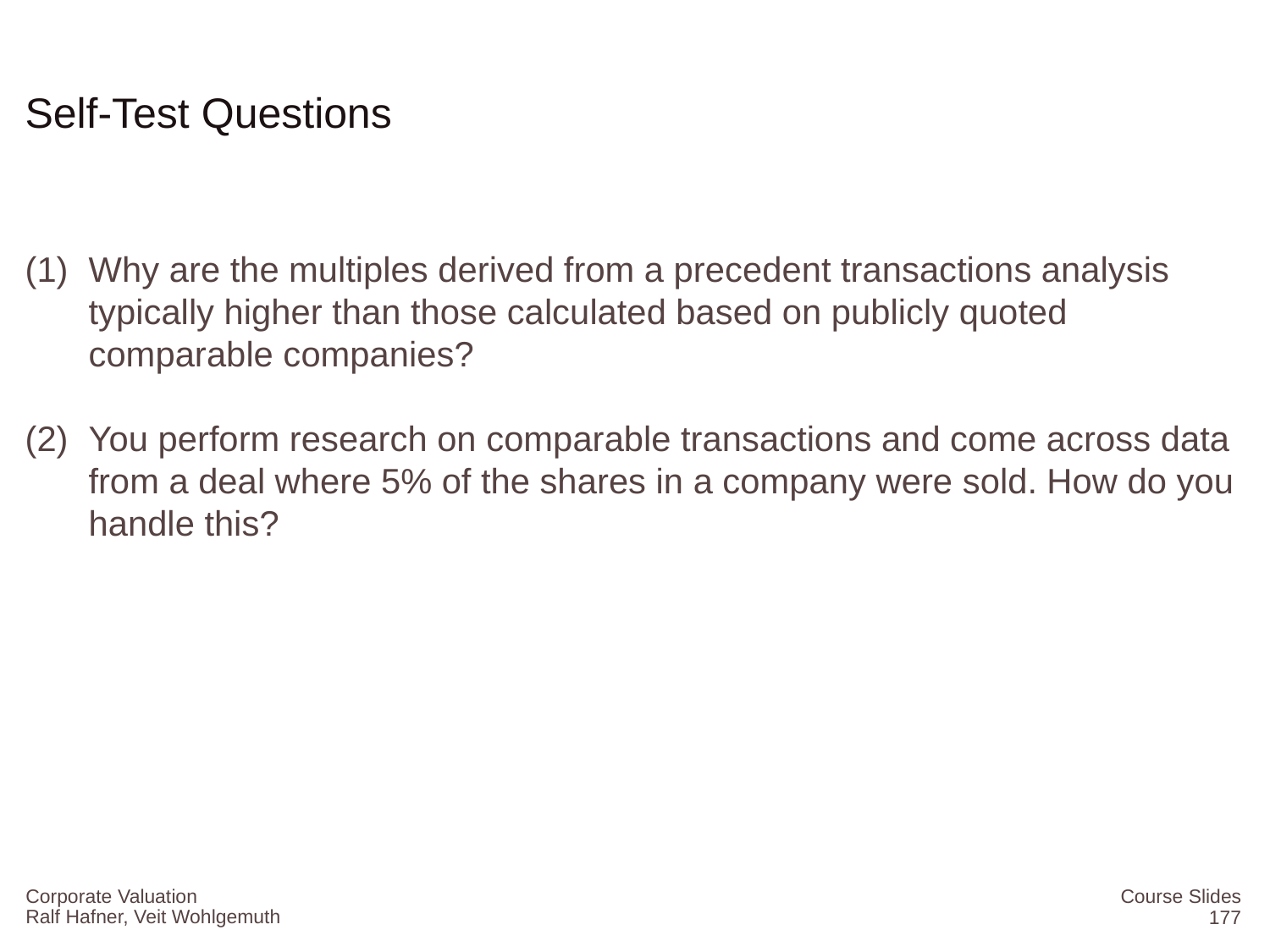

# Self-Test Questions
Why are the multiples derived from a precedent transactions analysis typically higher than those calculated based on publicly quoted comparable companies?

You perform research on comparable transactions and come across data from a deal where 5% of the shares in a company were sold. How do you handle this?
Corporate Valuation
Course Slides
177